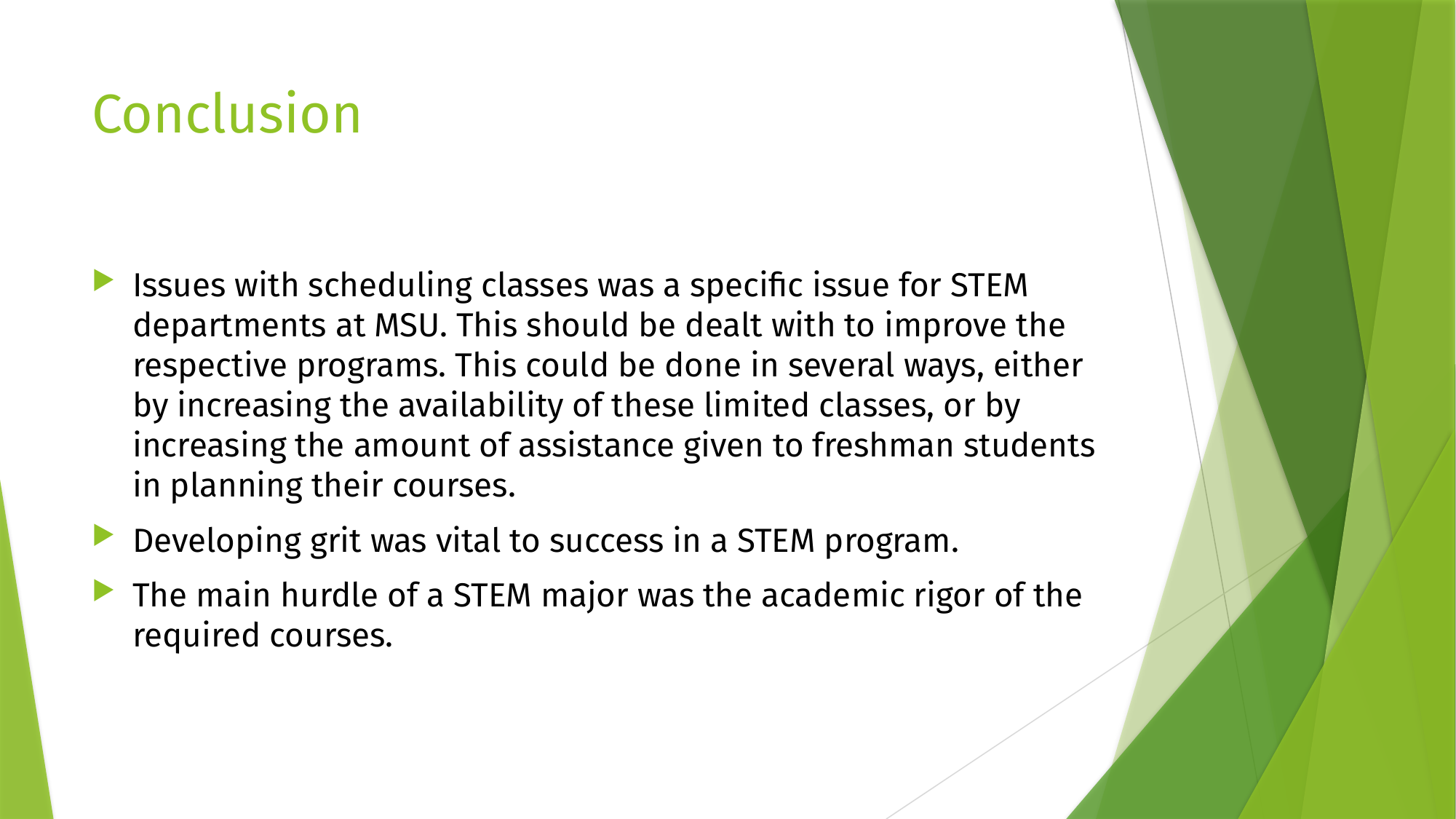

# Conclusion
Issues with scheduling classes was a specific issue for STEM departments at MSU. This should be dealt with to improve the respective programs. This could be done in several ways, either by increasing the availability of these limited classes, or by increasing the amount of assistance given to freshman students in planning their courses.
Developing grit was vital to success in a STEM program.
The main hurdle of a STEM major was the academic rigor of the required courses.